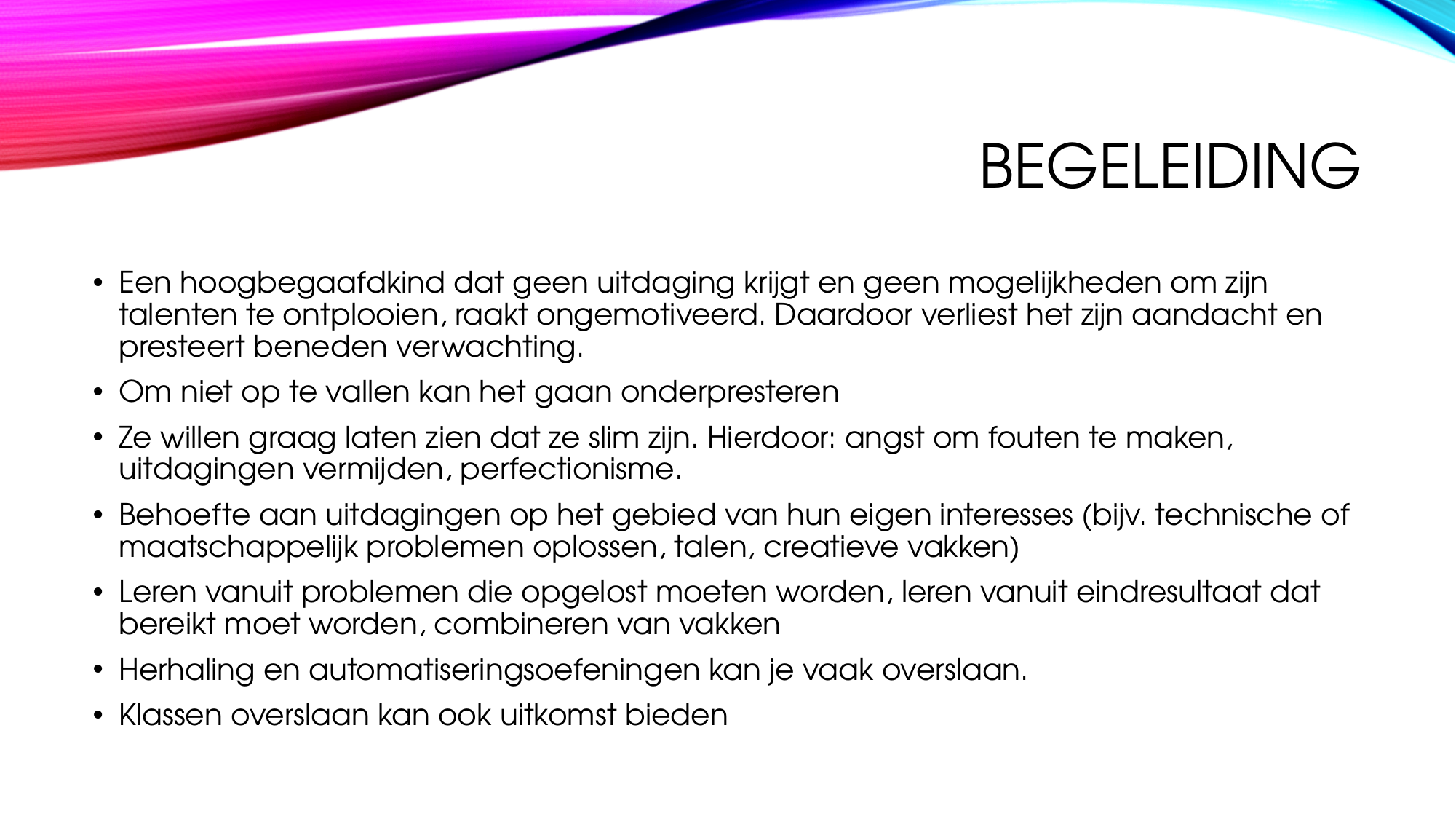

# begeleiding
Een hoogbegaafdkind dat geen uitdaging krijgt en geen mogelijkheden om zijn talenten te ontplooien, raakt ongemotiveerd. Daardoor verliest het zijn aandacht en presteert beneden verwachting.
Om niet op te vallen kan het gaan onderpresteren
Ze willen graag laten zien dat ze slim zijn. Hierdoor: angst om fouten te maken, uitdagingen vermijden, perfectionisme.
Behoefte aan uitdagingen op het gebied van hun eigen interesses (bijv. technische of maatschappelijk problemen oplossen, talen, creatieve vakken)
Leren vanuit problemen die opgelost moeten worden, leren vanuit eindresultaat dat bereikt moet worden, combineren van vakken
Herhaling en automatiseringsoefeningen kan je vaak overslaan.
Klassen overslaan kan ook uitkomst bieden